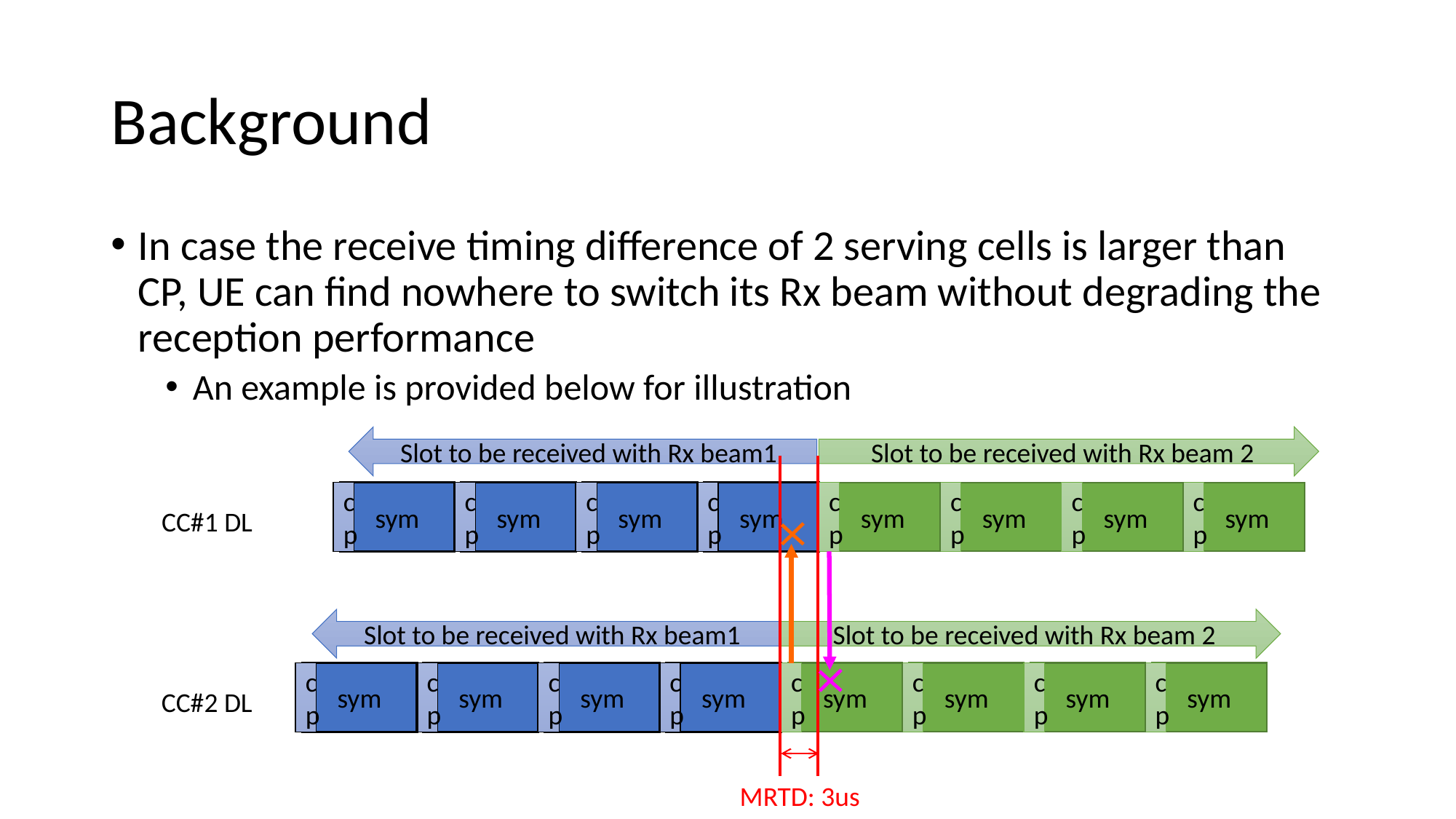

# Background
In case the receive timing difference of 2 serving cells is larger than CP, UE can find nowhere to switch its Rx beam without degrading the reception performance
An example is provided below for illustration
Slot to be received with Rx beam1
Slot to be received with Rx beam 2
MRTD: 3us
cp
sym
cp
sym
cp
sym
cp
sym
cp
sym
cp
sym
cp
sym
cp
sym
CC#1 DL
Slot to be received with Rx beam1
Slot to be received with Rx beam 2
cp
sym
cp
sym
cp
sym
cp
sym
cp
sym
cp
sym
cp
sym
cp
sym
CC#2 DL